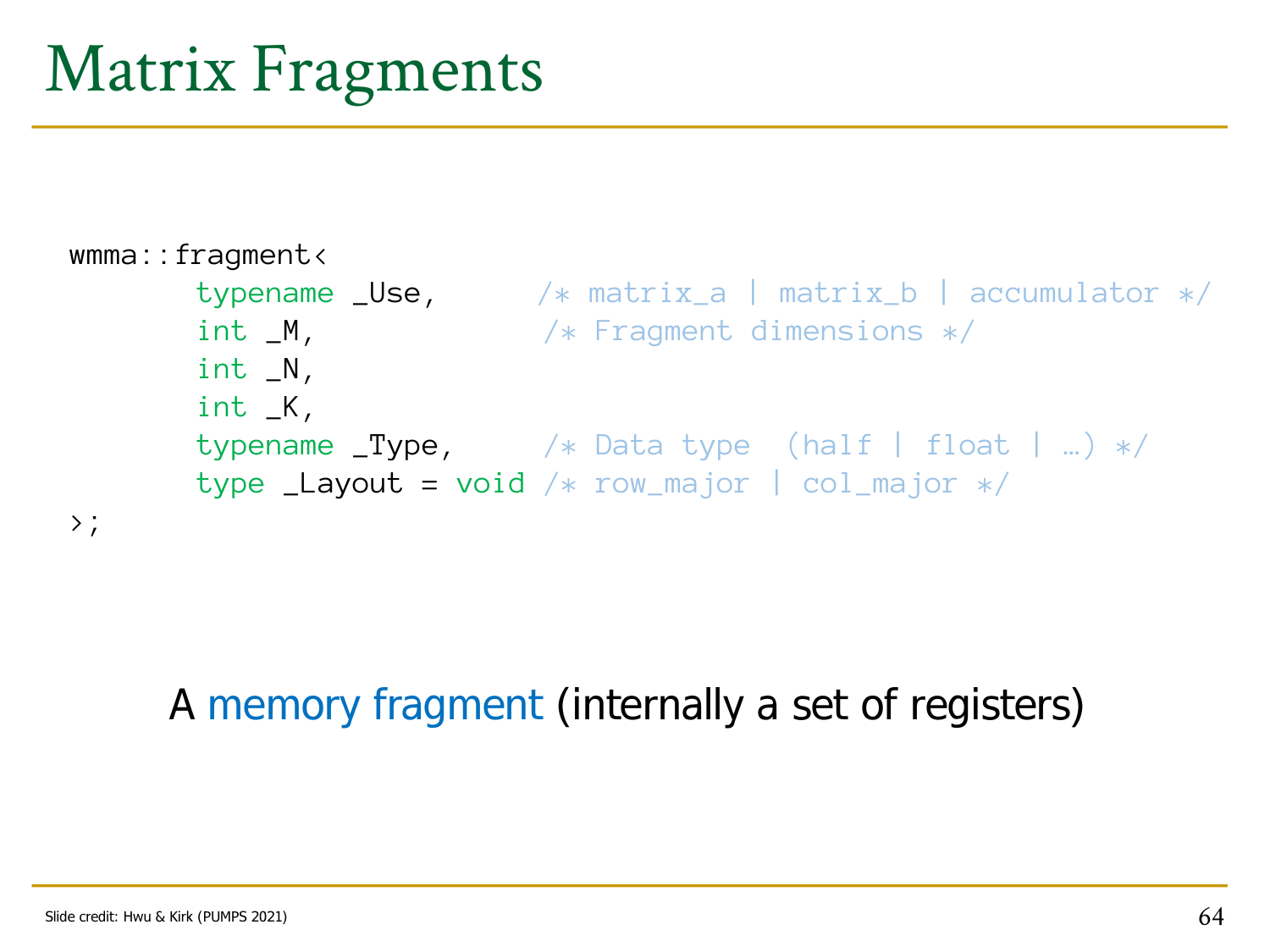

# Matrix Fragments
wmma::fragment<
	typename _Use,	     /* matrix_a | matrix_b | accumulator */
	int _M,             /* Fragment dimensions */
	int _N,
	int _K,
	typename _Type,     /* Data type  (half | float | …) */
	type _Layout = void /* row_major | col_major */
>;

A memory fragment (internally a set of registers)
64
Slide credit: Hwu & Kirk (PUMPS 2021)